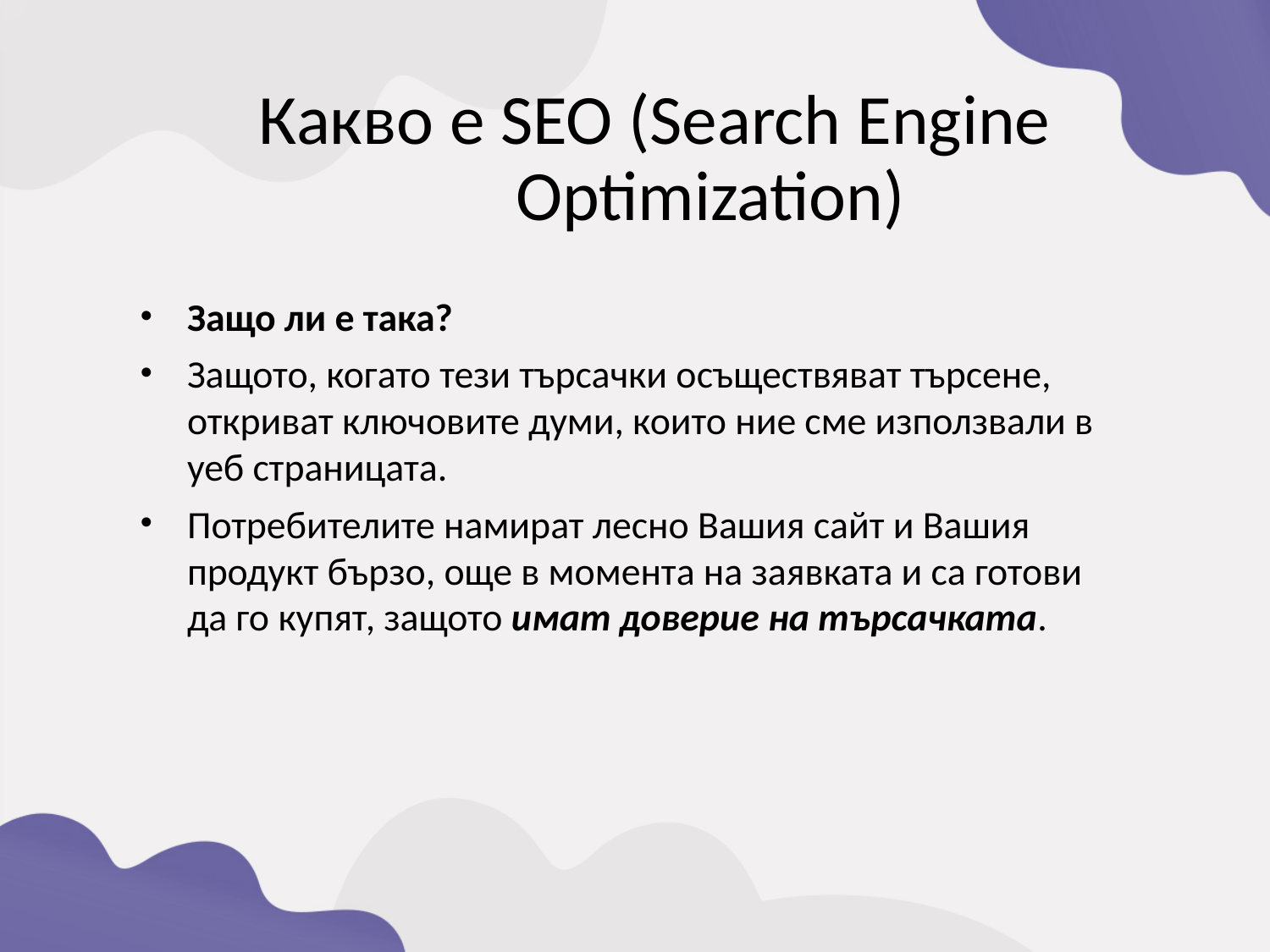

Какво е SEO (Search Engine Optimization)
Защо ли е така?
Защото, когато тези търсачки осъществяват търсене, откриват ключовите думи, които ние сме използвали в уеб страницата.
Потребителите намират лесно Вашия сайт и Вашия продукт бързо, още в момента на заявката и са готови да го купят, защото имат доверие на търсачката.